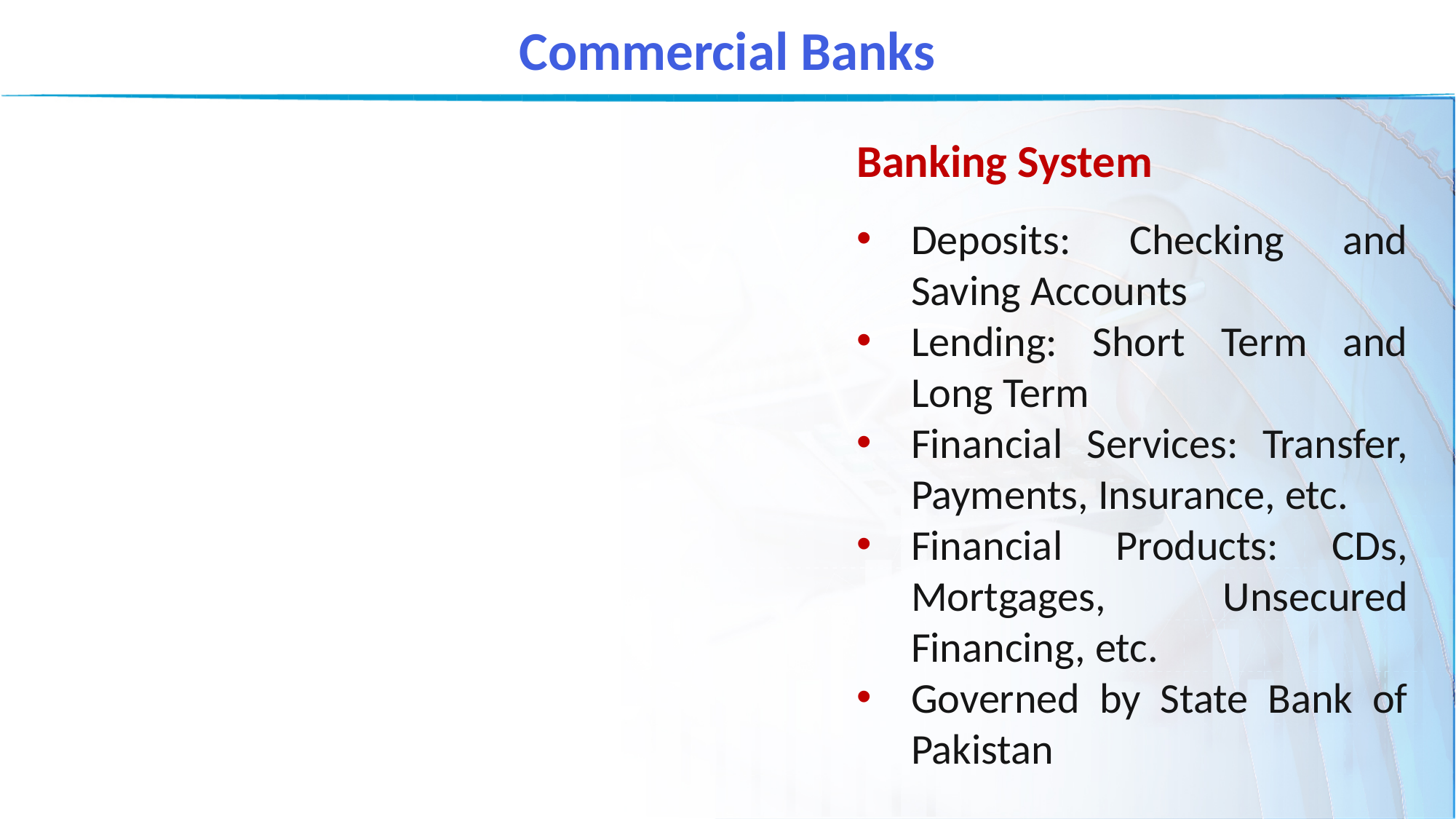

Commercial Banks
Banking System

Deposits: Checking and Saving Accounts
Lending: Short Term and Long Term
Financial Services: Transfer, Payments, Insurance, etc.
Financial Products: CDs, Mortgages, Unsecured Financing, etc.
Governed by State Bank of Pakistan